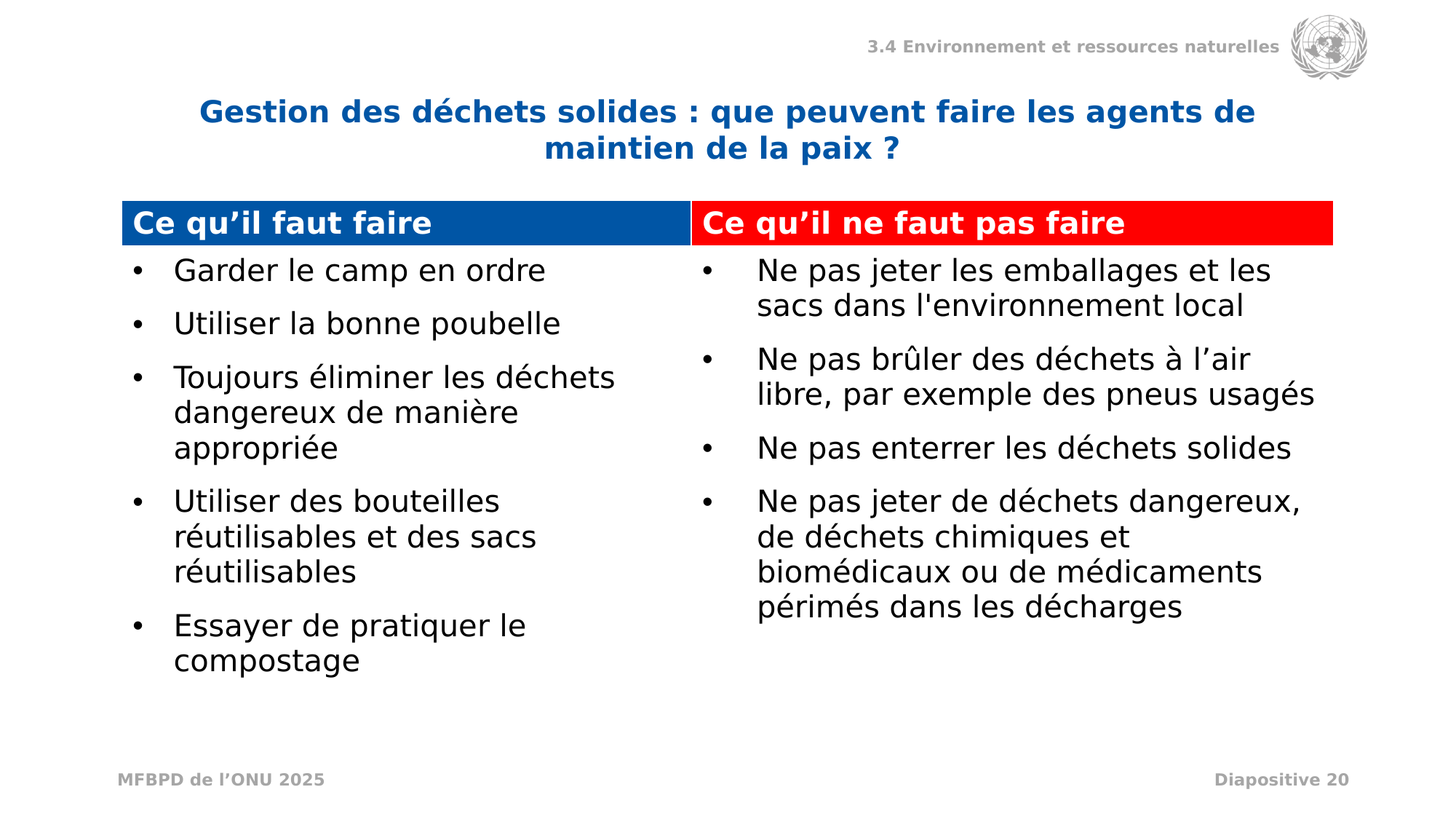

Gestion des déchets solides : que peuvent faire les agents de maintien de la paix ?
| Ce qu’il faut faire | Ce qu’il ne faut pas faire |
| --- | --- |
| Garder le camp en ordre Utiliser la bonne poubelle Toujours éliminer les déchets dangereux de manière appropriée Utiliser des bouteilles réutilisables et des sacs réutilisables Essayer de pratiquer le compostage | Ne pas jeter les emballages et les sacs dans l'environnement local Ne pas brûler des déchets à l’air libre, par exemple des pneus usagés Ne pas enterrer les déchets solides Ne pas jeter de déchets dangereux, de déchets chimiques et biomédicaux ou de médicaments périmés dans les décharges |